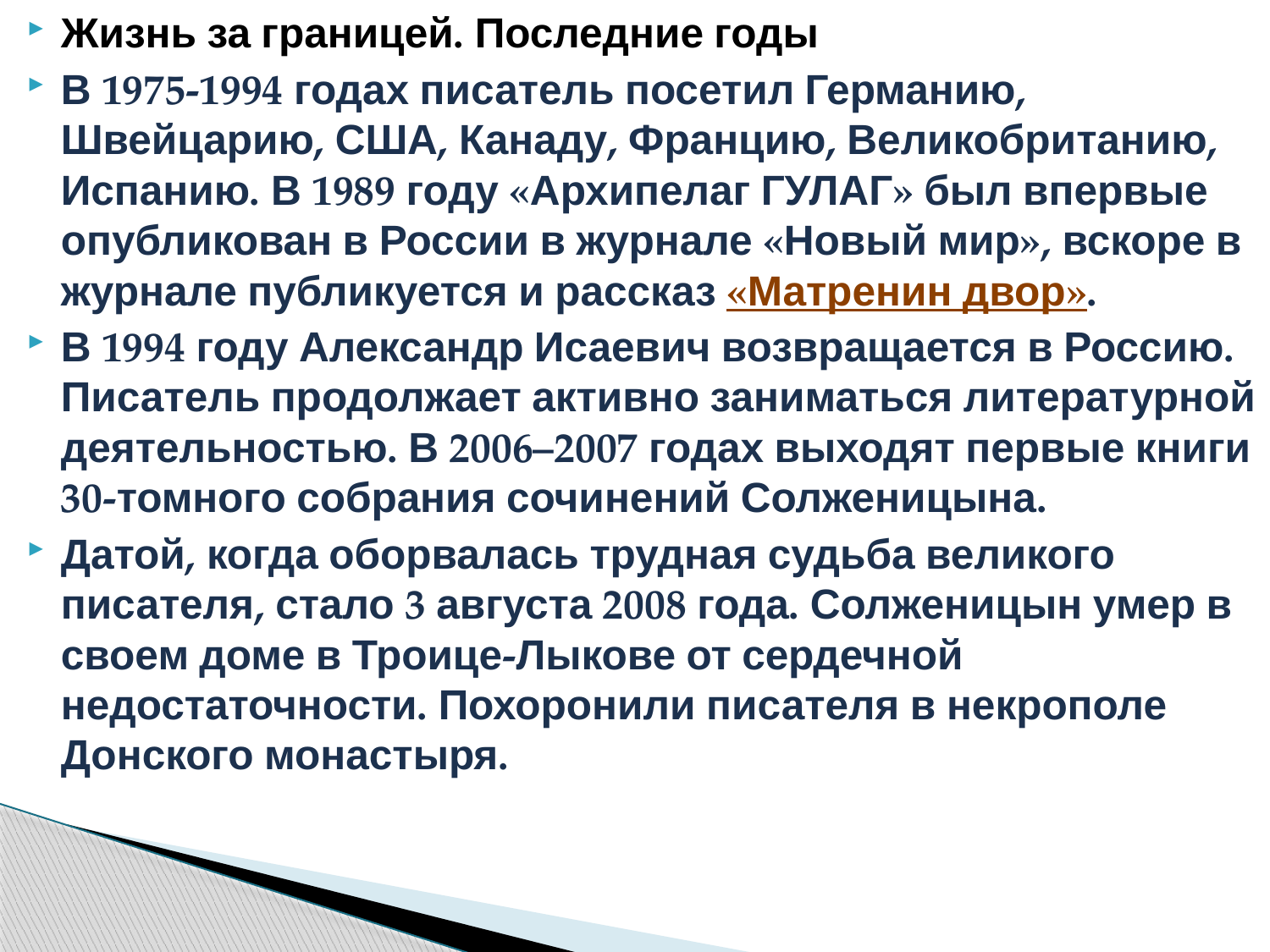

Жизнь за границей. Последние годы
В 1975-1994 годах писатель посетил Германию, Швейцарию, США, Канаду, Францию, Великобританию, Испанию. В 1989 году «Архипелаг ГУЛАГ» был впервые опубликован в России в журнале «Новый мир», вскоре в журнале публикуется и рассказ «Матренин двор».
В 1994 году Александр Исаевич возвращается в Россию. Писатель продолжает активно заниматься литературной деятельностью. В 2006–2007 годах выходят первые книги 30-томного собрания сочинений Солженицына.
Датой, когда оборвалась трудная судьба великого писателя, стало 3 августа 2008 года. Солженицын умер в своем доме в Троице-Лыкове от сердечной недостаточности. Похоронили писателя в некрополе Донского монастыря.

#